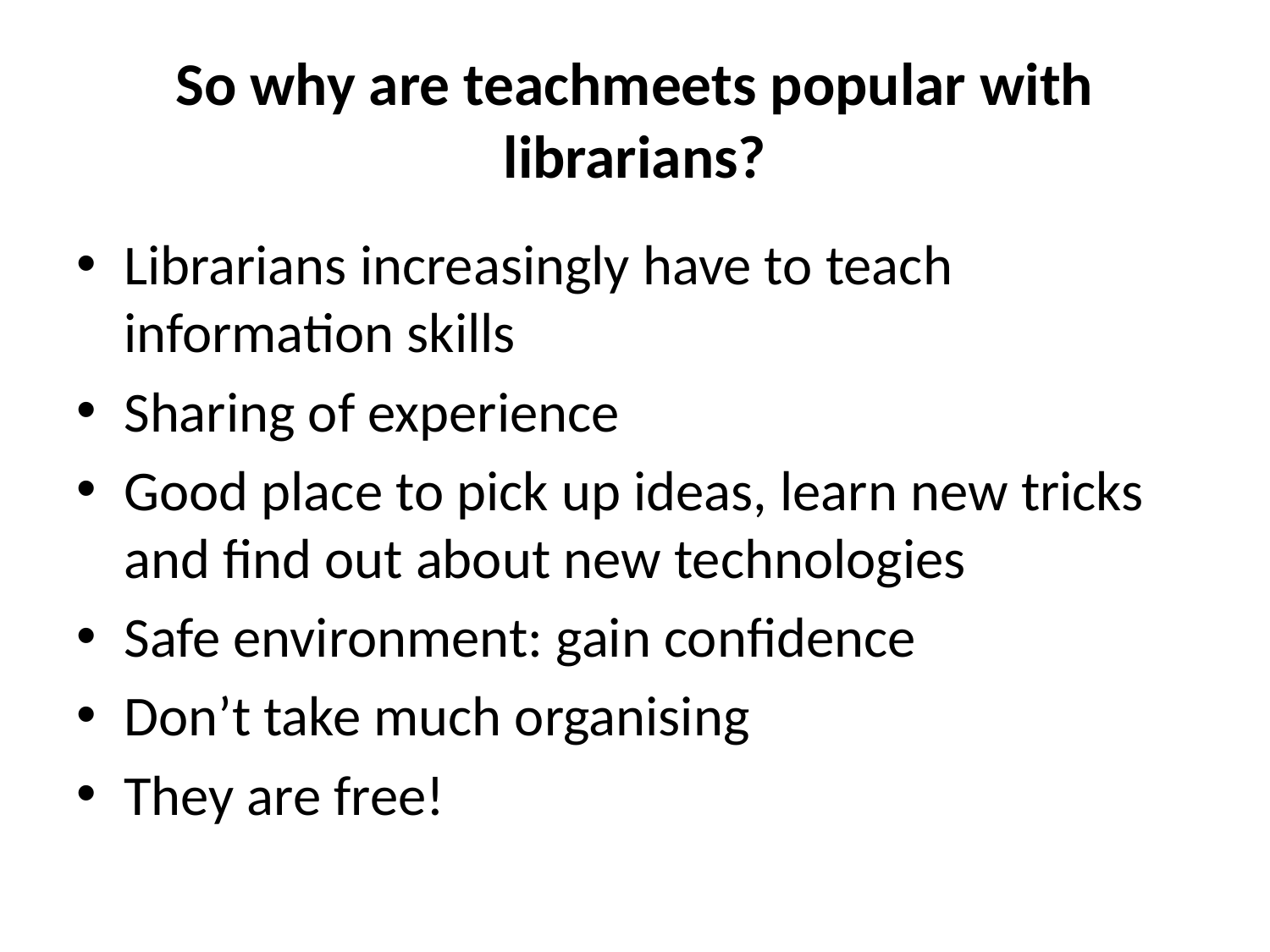

# So why are teachmeets popular with librarians?
Librarians increasingly have to teach information skills
Sharing of experience
Good place to pick up ideas, learn new tricks and find out about new technologies
Safe environment: gain confidence
Don’t take much organising
They are free!